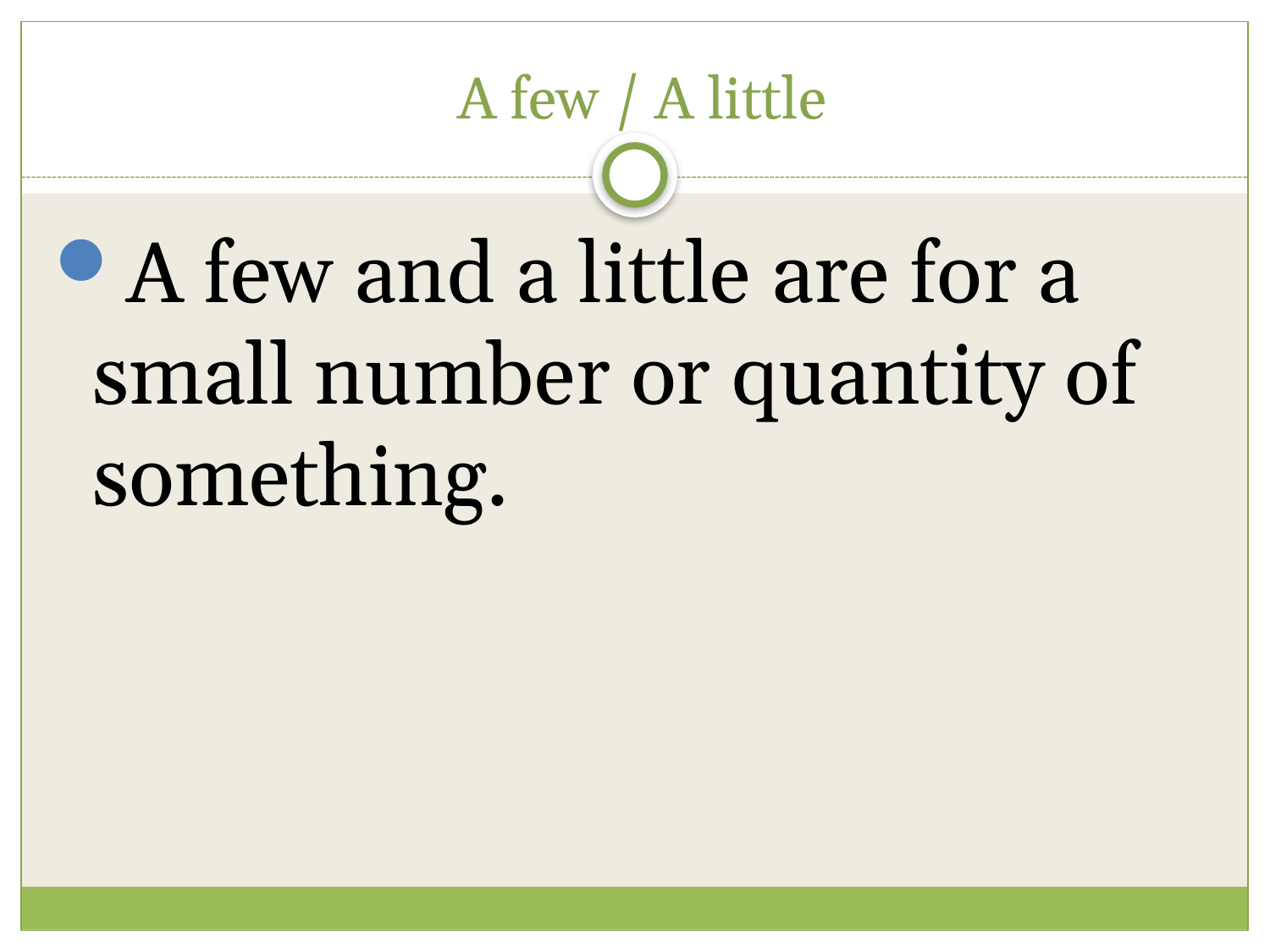

# A few / A little
A few and a little are for a small number or quantity of something.